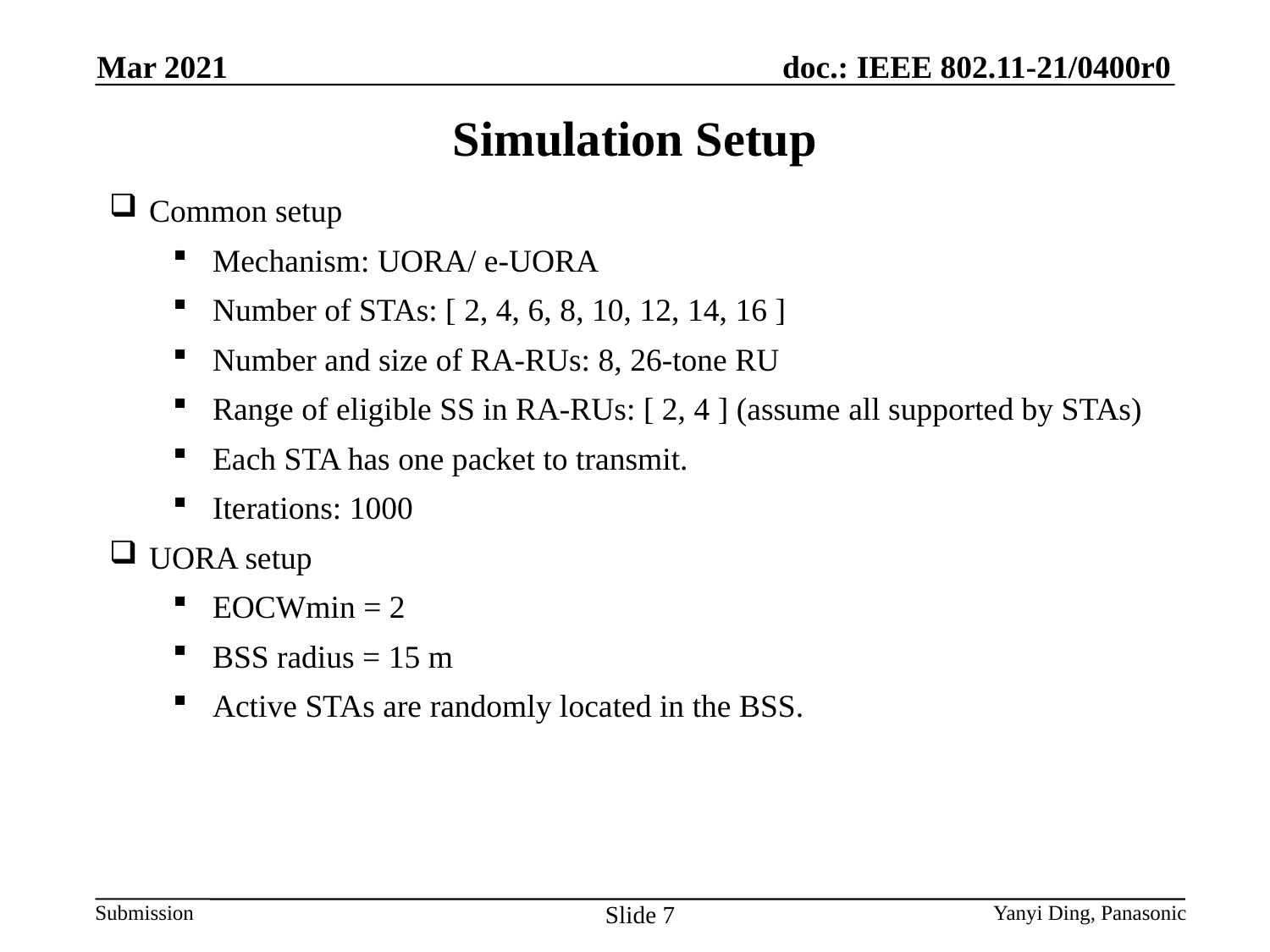

Mar 2021
Simulation Setup
Common setup
Mechanism: UORA/ e-UORA
Number of STAs: [ 2, 4, 6, 8, 10, 12, 14, 16 ]
Number and size of RA-RUs: 8, 26-tone RU
Range of eligible SS in RA-RUs: [ 2, 4 ] (assume all supported by STAs)
Each STA has one packet to transmit.
Iterations: 1000
UORA setup
EOCWmin = 2
BSS radius = 15 m
Active STAs are randomly located in the BSS.
Slide 7
Yanyi Ding, Panasonic